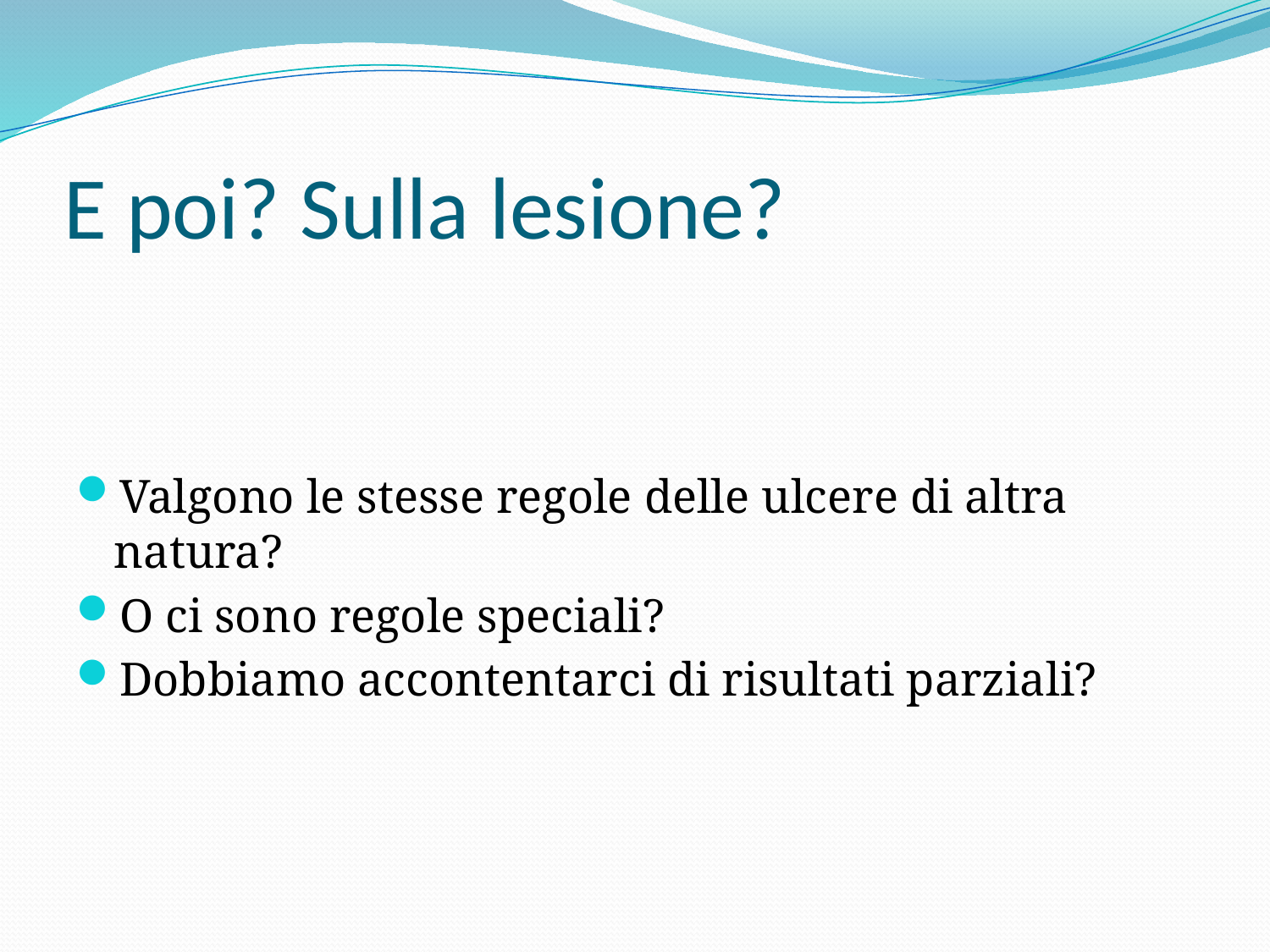

# E poi? Sulla lesione?

Valgono le stesse regole delle ulcere di altra natura?
O ci sono regole speciali?
Dobbiamo accontentarci di risultati parziali?